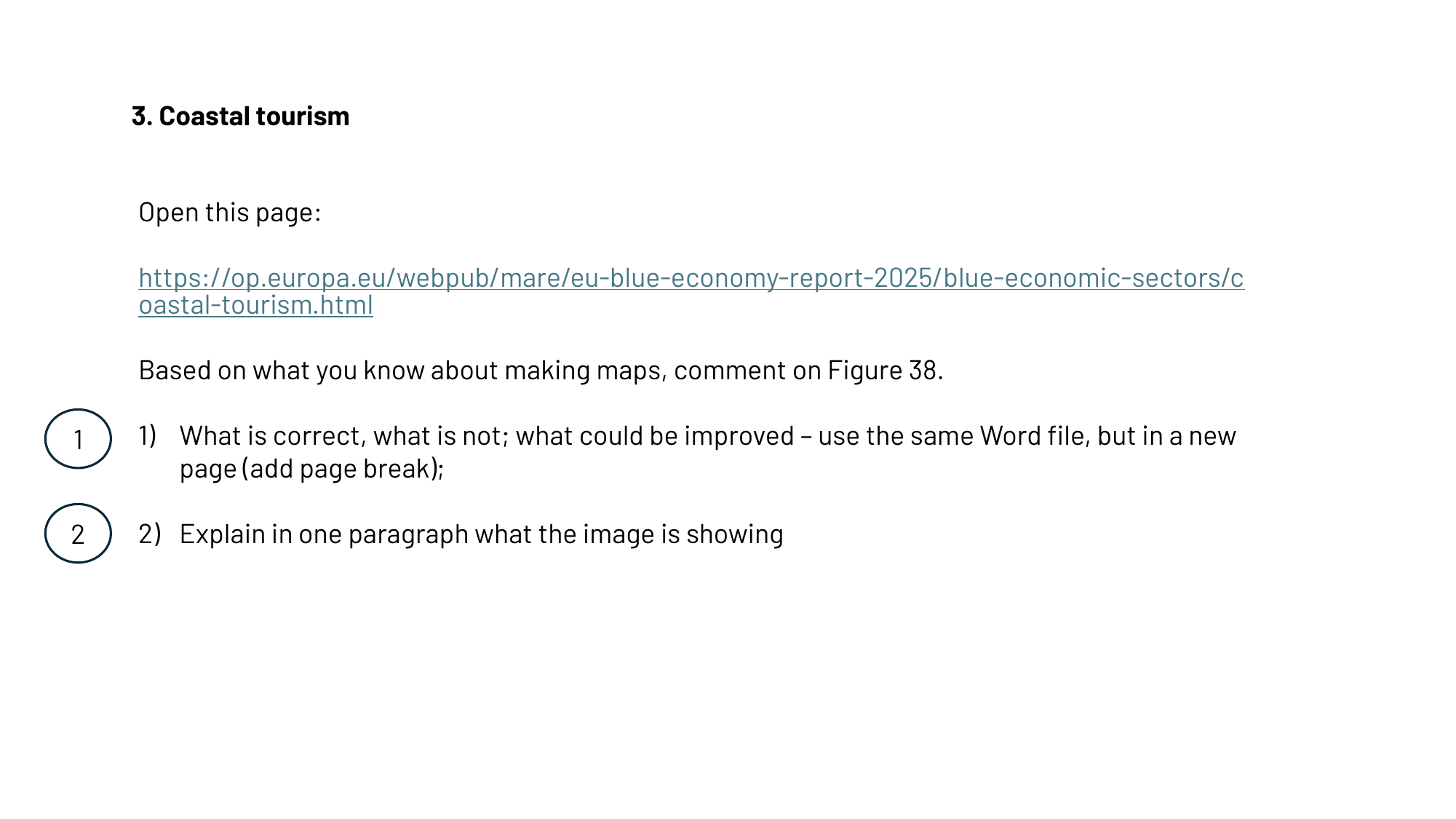

3. Coastal tourism
Open this page:

https://op.europa.eu/webpub/mare/eu-blue-economy-report-2025/blue-economic-sectors/coastal-tourism.html

Based on what you know about making maps, comment on Figure 38.

What is correct, what is not; what could be improved – use the same Word file, but in a new page (add page break);

Explain in one paragraph what the image is showing

1
2